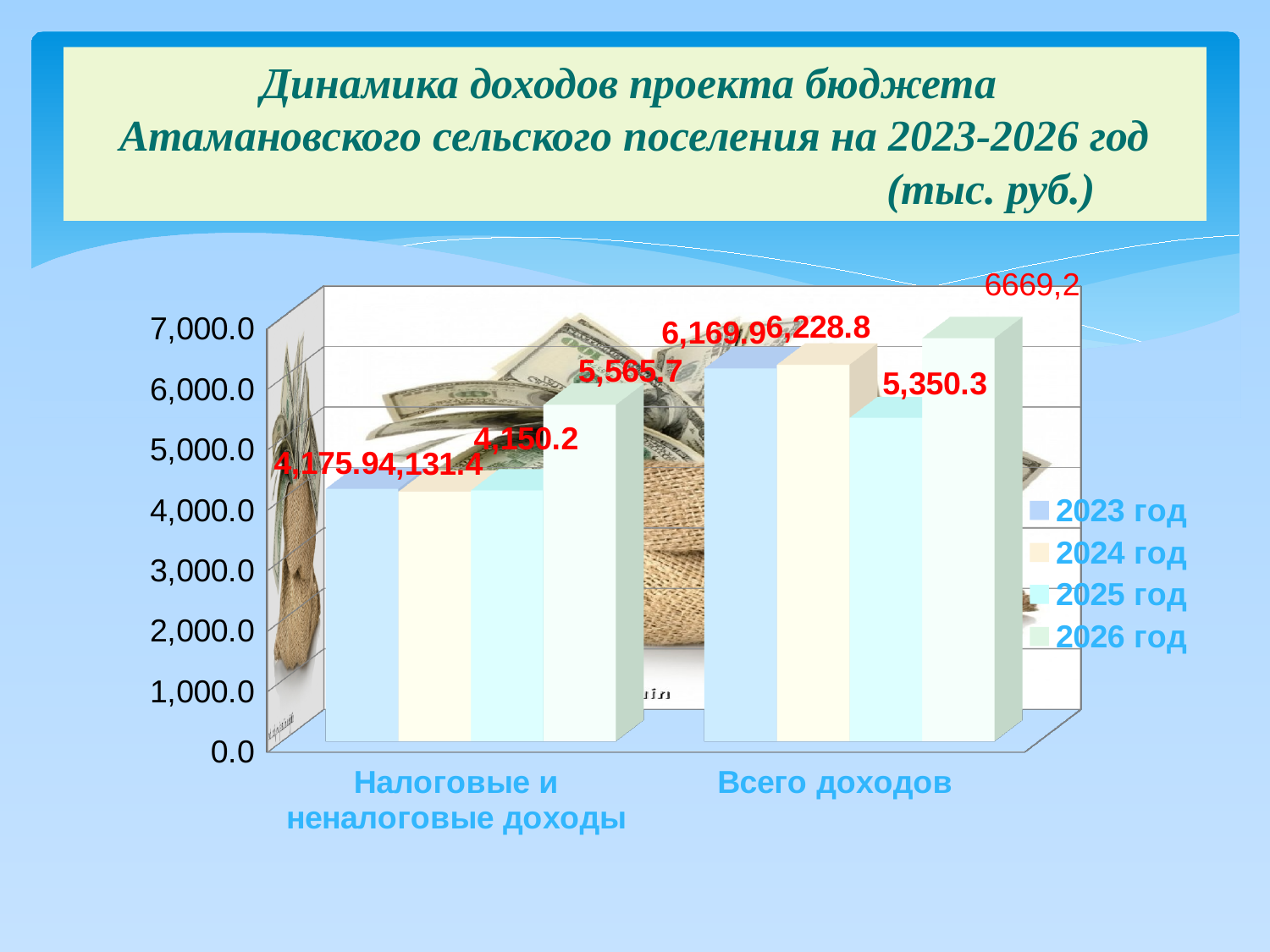

# Динамика доходов проекта бюджета Атамановского сельского поселения на 2023-2026 год (тыс. руб.)

[unsupported chart]